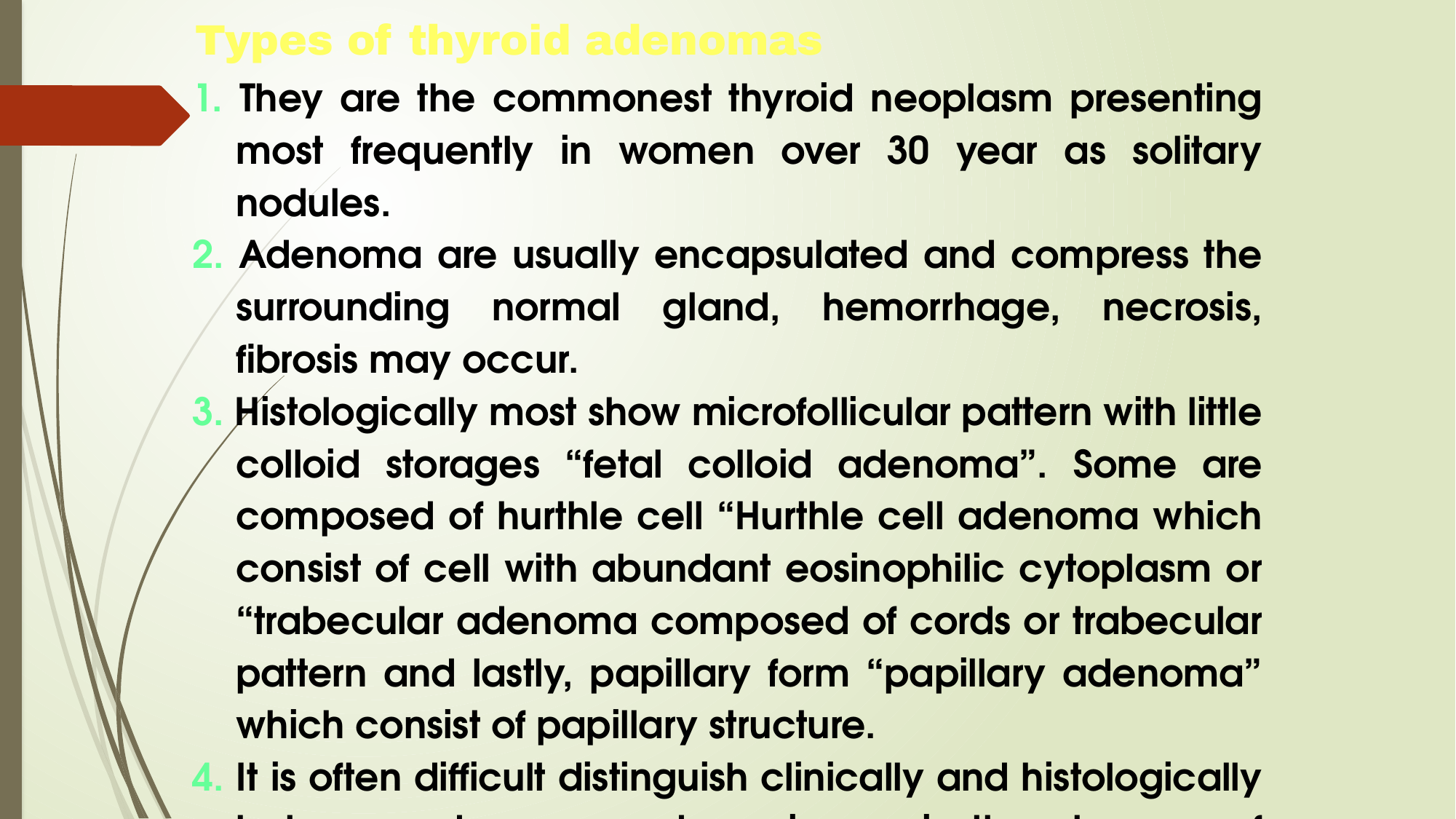

Types of thyroid adenomas
1. They are the commonest thyroid neoplasm presenting most frequently in women over 30 year as solitary nodules.
2. Adenoma are usually encapsulated and compress the surrounding normal gland, hemorrhage, necrosis, fibrosis may occur.
3. Histologically most show microfollicular pattern with little colloid storages “fetal colloid adenoma”. Some are composed of hurthle cell “Hurthle cell adenoma which consist of cell with abundant eosinophilic cytoplasm or “trabecular adenoma composed of cords or trabecular pattern and lastly, papillary form “papillary adenoma” which consist of papillary structure.
4. It is often difficult distinguish clinically and histologically between adenoma and carcinoma in the absence of capsular and/or blood vessel invasion.